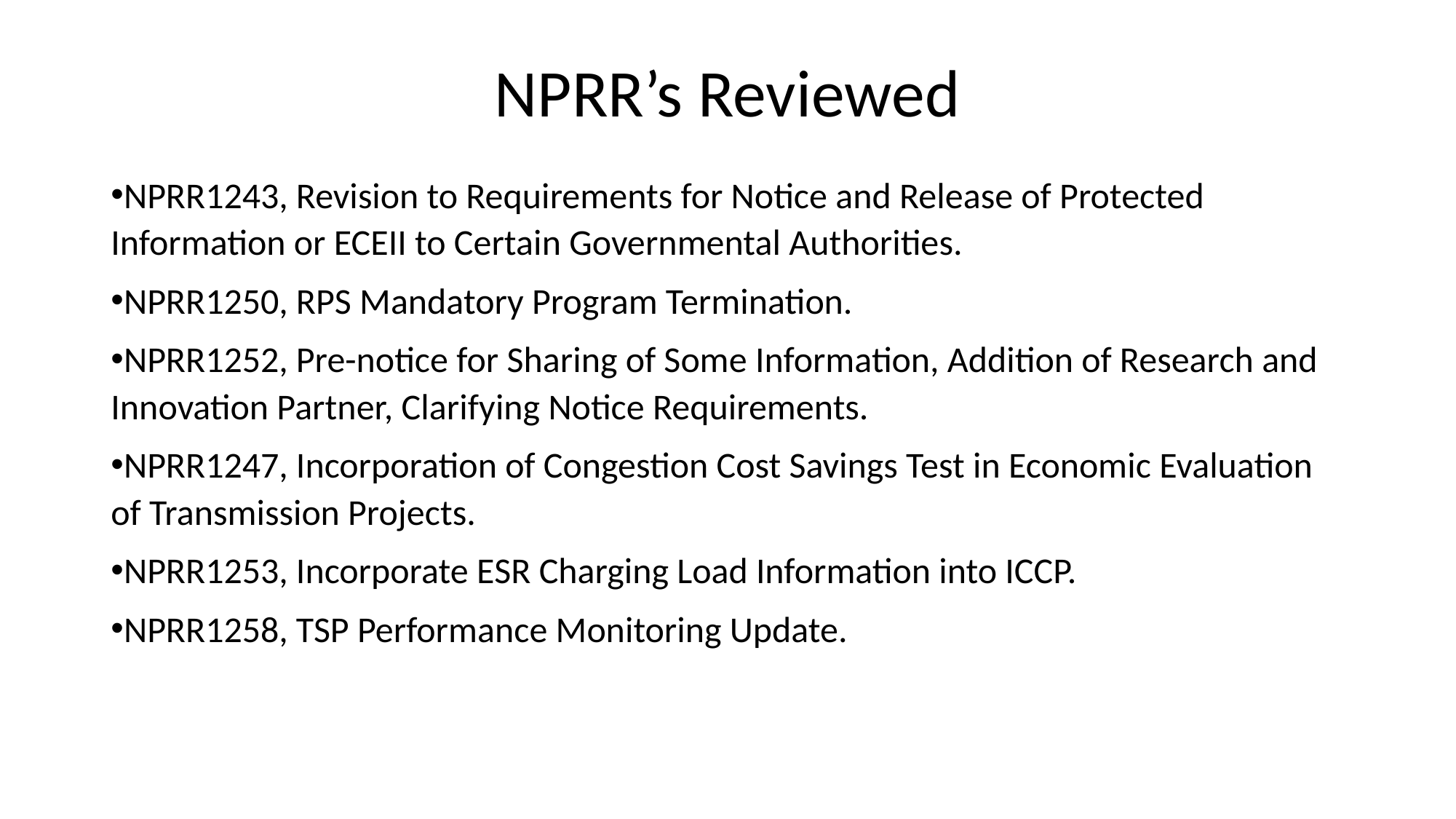

# NPRR’s Reviewed
NPRR1243, Revision to Requirements for Notice and Release of Protected Information or ECEII to Certain Governmental Authorities.
NPRR1250, RPS Mandatory Program Termination.
NPRR1252, Pre-notice for Sharing of Some Information, Addition of Research and Innovation Partner, Clarifying Notice Requirements.
NPRR1247, Incorporation of Congestion Cost Savings Test in Economic Evaluation of Transmission Projects.
NPRR1253, Incorporate ESR Charging Load Information into ICCP.
NPRR1258, TSP Performance Monitoring Update.